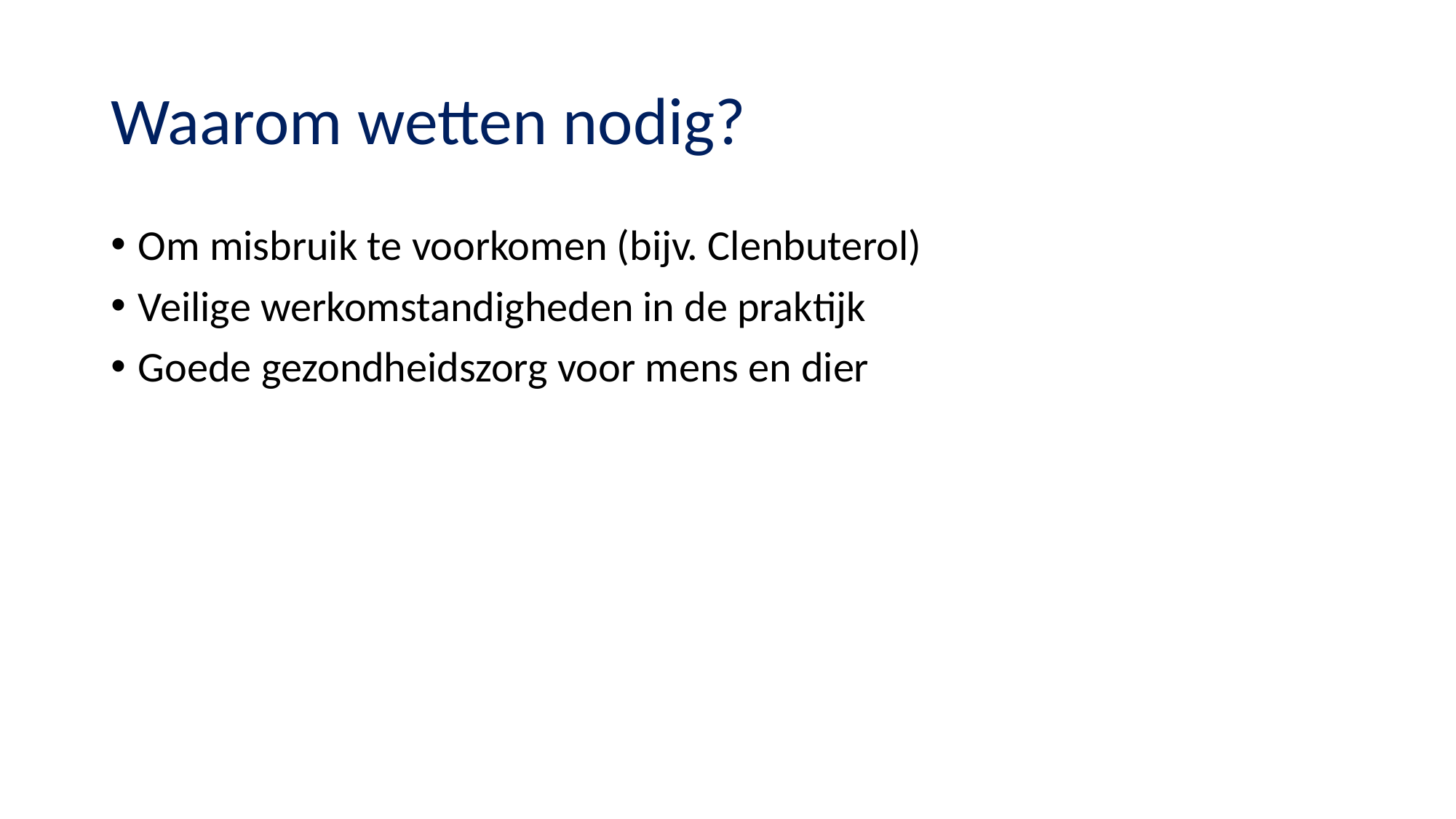

# Waarom wetten nodig?
Om misbruik te voorkomen (bijv. Clenbuterol)
Veilige werkomstandigheden in de praktijk
Goede gezondheidszorg voor mens en dier